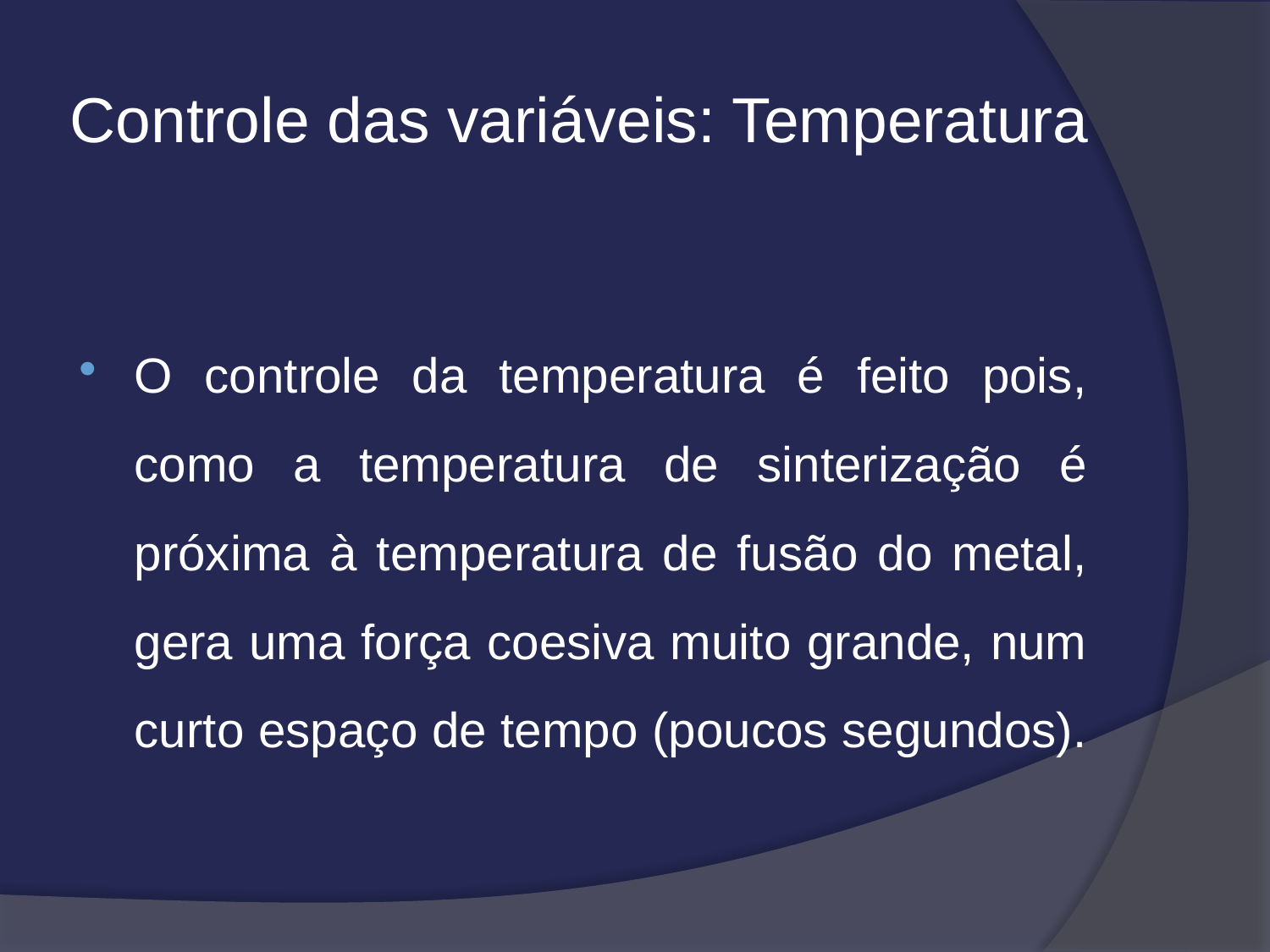

# Controle das variáveis: Temperatura
O controle da temperatura é feito pois, como a temperatura de sinterização é próxima à temperatura de fusão do metal, gera uma força coesiva muito grande, num curto espaço de tempo (poucos segundos).